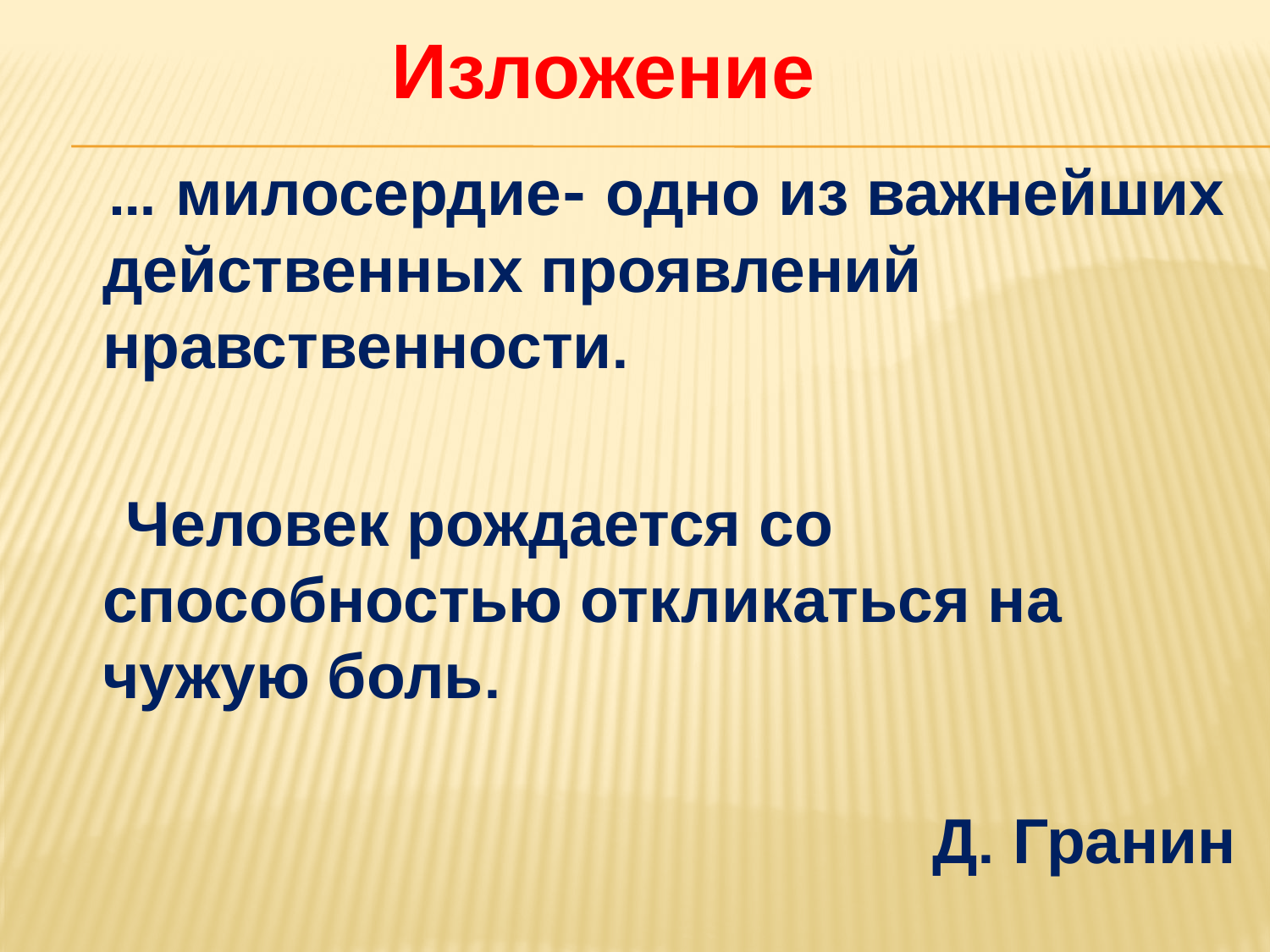

# Изложение
   … милосердие- одно из важнейших действенных проявлений нравственности.

    Человек рождается со способностью откликаться на чужую боль.
                                                                         Д. Гранин